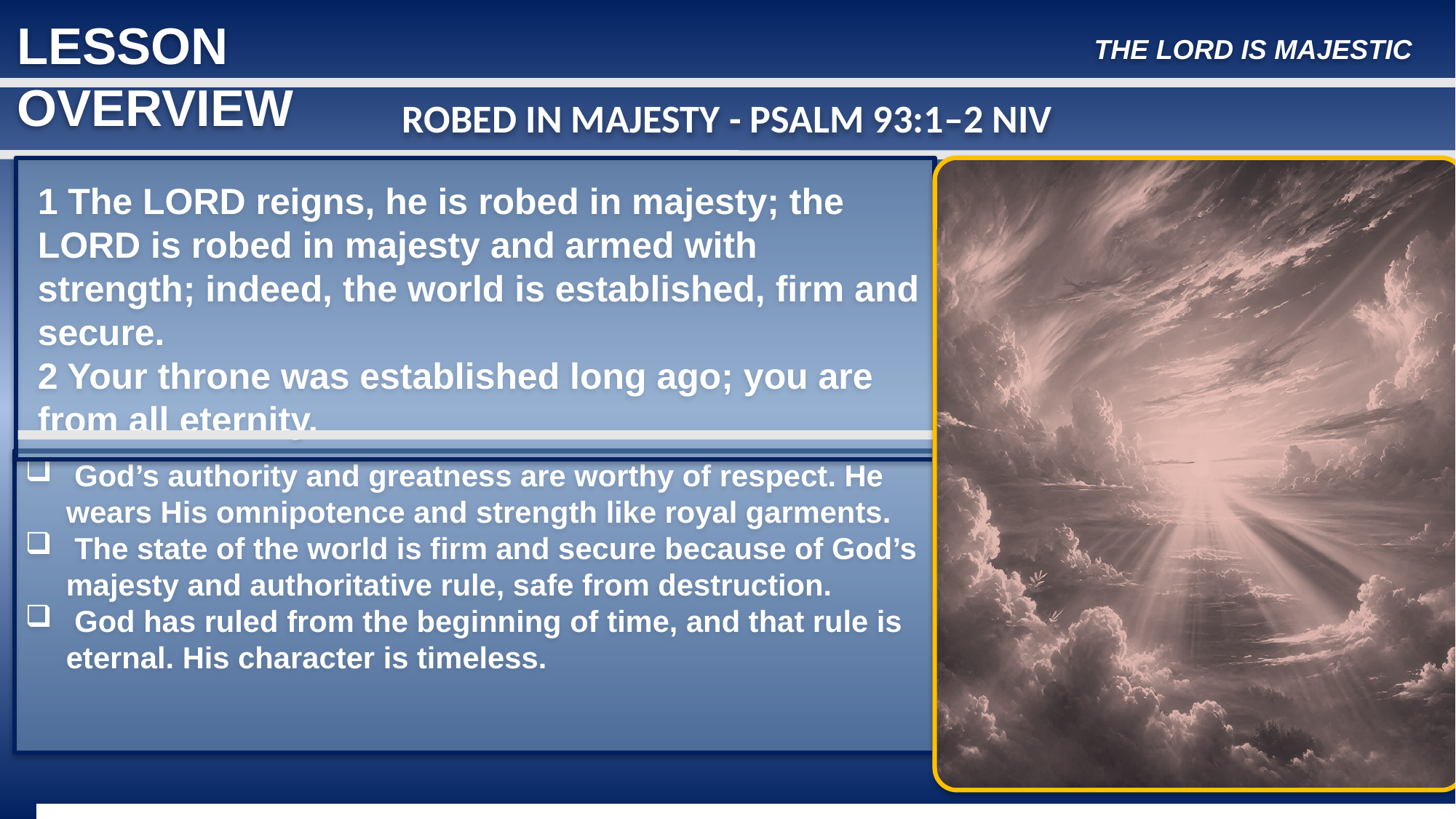

LESSON OVERVIEW
The Lord Is Majestic
Robed in Majesty - Psalm 93:1–2 niv

1 The LORD reigns, he is robed in majesty; the LORD is robed in majesty and armed with strength; indeed, the world is established, firm and secure.
2 Your throne was established long ago; you are from all eternity.

 God’s authority and greatness are worthy of respect. He wears His omnipotence and strength like royal garments.
 The state of the world is firm and secure because of God’s majesty and authoritative rule, safe from destruction.
 God has ruled from the beginning of time, and that rule is eternal. His character is timeless.